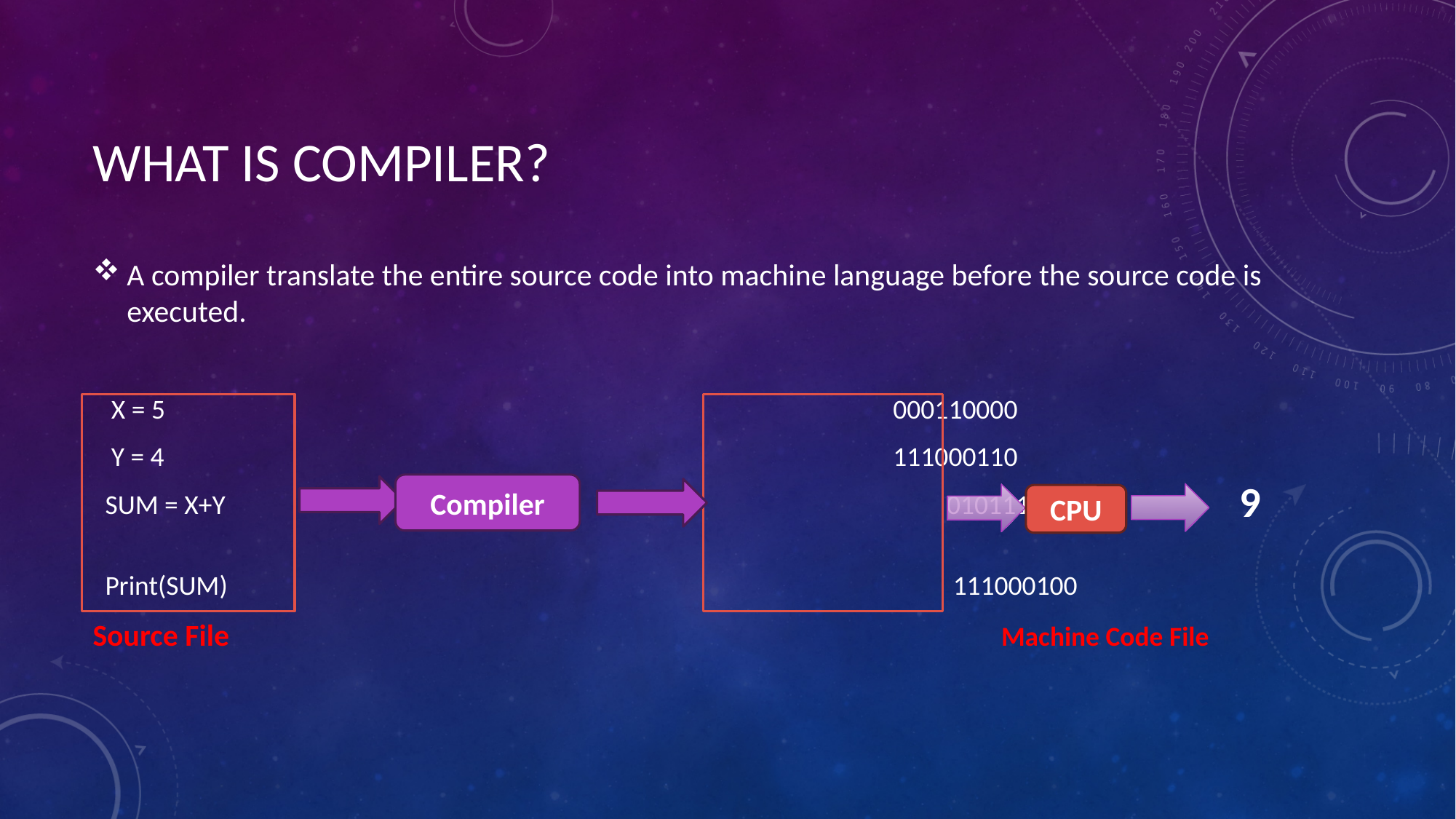

# What is Compiler?
A compiler translate the entire source code into machine language before the source code is executed.

   X = 5				                                                           000110000
   Y = 4				                                                           111000110
  SUM = X+Y				                                                  010111011
  Print(SUM)				                                                   111000100
Source File				       	                                         Machine Code File

9
Compiler

CPU